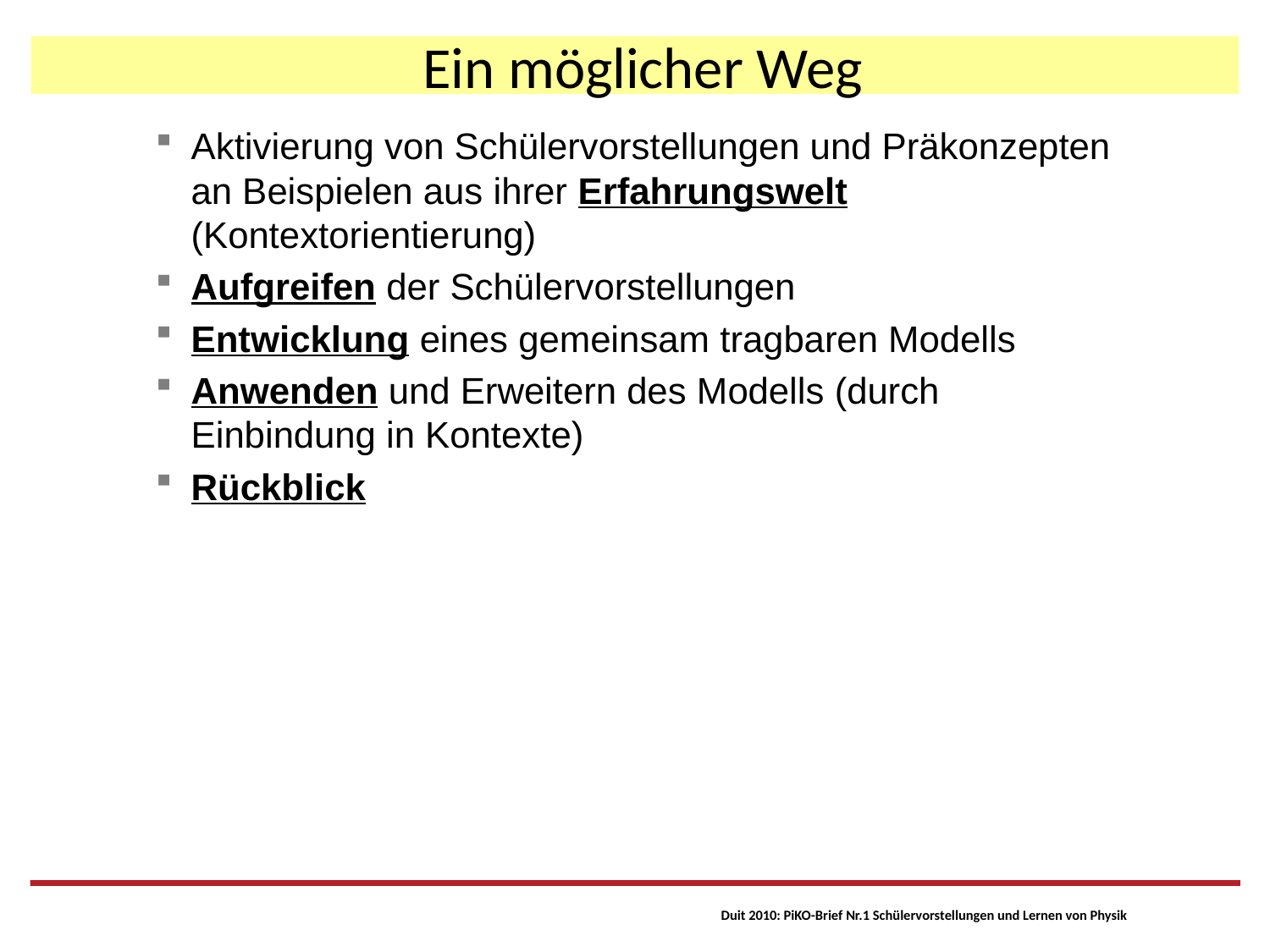

# Ein möglicher Weg
Aktivierung von Schülervorstellungen und Präkonzepten an Beispielen aus ihrer Erfahrungswelt (Kontextorientierung)
Aufgreifen der Schülervorstellungen
Entwicklung eines gemeinsam tragbaren Modells
Anwenden und Erweitern des Modells (durch Einbindung in Kontexte)
Rückblick
Duit 2010: PiKO-Brief Nr.1 Schülervorstellungen und Lernen von Physik